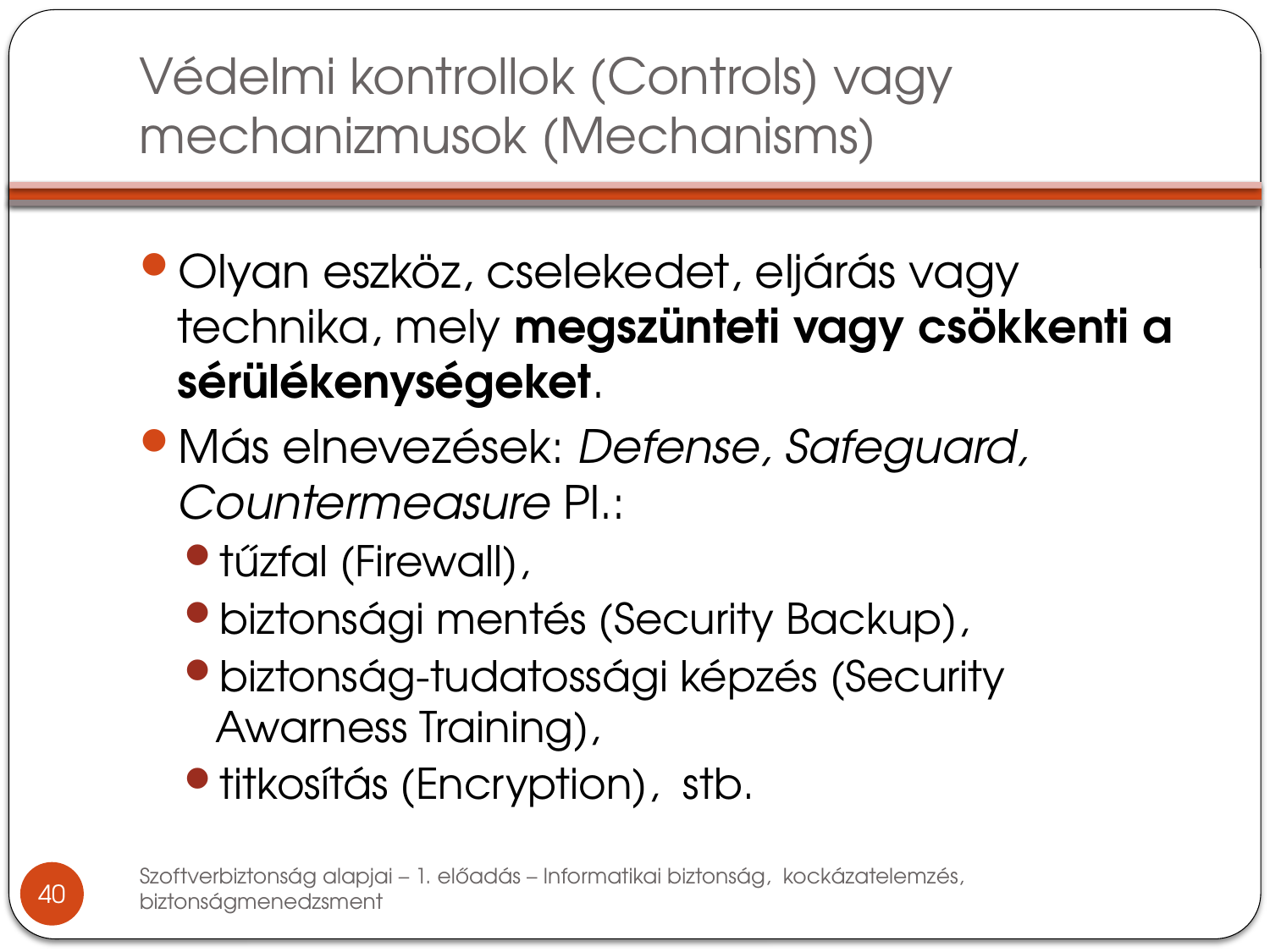

# Védelmi kontrollok (Controls) vagy mechanizmusok (Mechanisms)
Olyan eszköz, cselekedet, eljárás vagy technika, mely megszünteti vagy csökkenti a sérülékenységeket.
Más elnevezések: Defense, Safeguard, Countermeasure Pl.:
tűzfal (Firewall),
biztonsági mentés (Security Backup),
biztonság-tudatossági képzés (Security Awarness Training),
titkosítás (Encryption),  stb.
Szoftverbiztonság alapjai – 1. előadás – Informatikai biztonság,  kockázatelemzés, biztonságmenedzsment
40